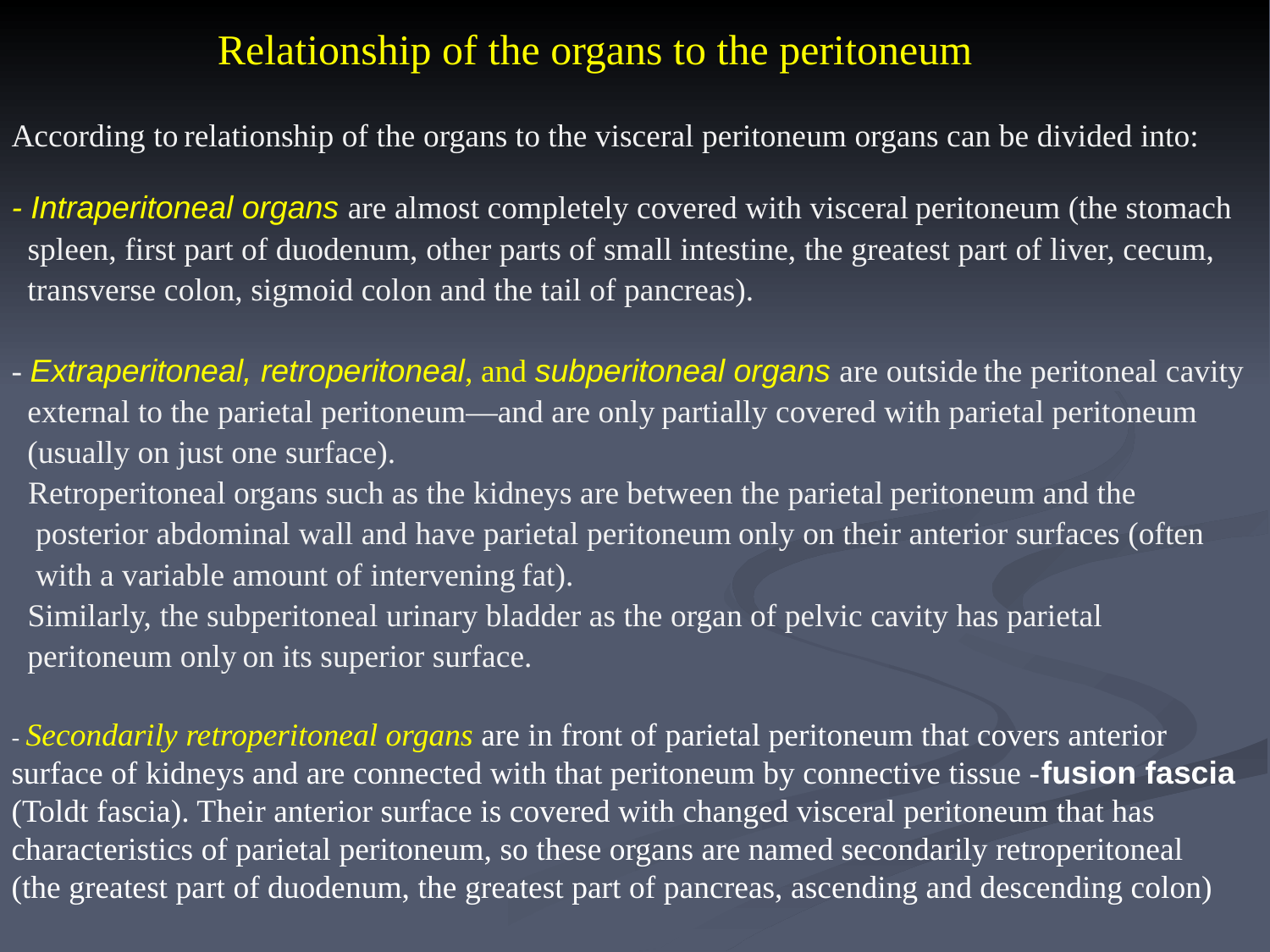

Relationship of the organs to the peritoneum
According to relationship of the organs to the visceral peritoneum organs can be divided into:

- Intraperitoneal organs are almost completely covered with visceral peritoneum (the stomach
  spleen, first part of duodenum, other parts of small intestine, the greatest part of liver, cecum,
  transverse colon, sigmoid colon and the tail of pancreas).

- Extraperitoneal, retroperitoneal, and subperitoneal organs are outside the peritoneal cavity
  external to the parietal peritoneum—and are only partially covered with parietal peritoneum
  (usually on just one surface).
   Retroperitoneal organs such as the kidneys are between the parietal peritoneum and the
   posterior abdominal wall and have parietal peritoneum only on their anterior surfaces (often
   with a variable amount of intervening fat).
  Similarly, the subperitoneal urinary bladder as the organ of pelvic cavity has parietal
  peritoneum only on its superior surface.

- Secondarily retroperitoneal organs are in front of parietal peritoneum that covers anterior surface of kidneys and are connected with that peritoneum by connective tissue -fusion fascia (Toldt fascia). Their anterior surface is covered with changed visceral peritoneum that has characteristics of parietal peritoneum, so these organs are named secondarily retroperitoneal
(the greatest part of duodenum, the greatest part of pancreas, ascending and descending colon)